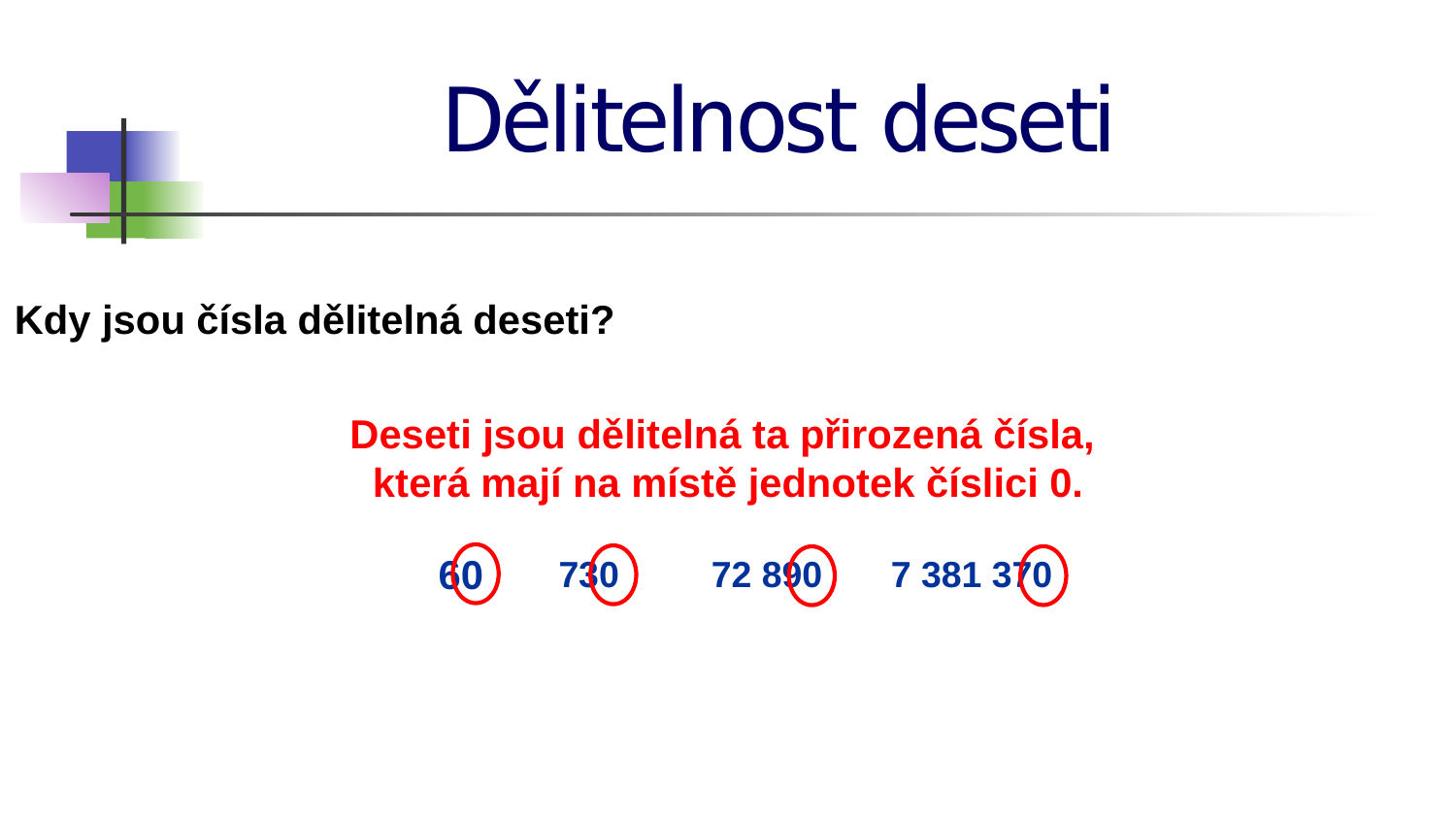

# Dělitelnost deseti
Kdy jsou čísla dělitelná deseti?
Deseti jsou dělitelná ta přirozená čísla,
která mají na místě jednotek číslici 0.
60

730
72 890
7 381 370